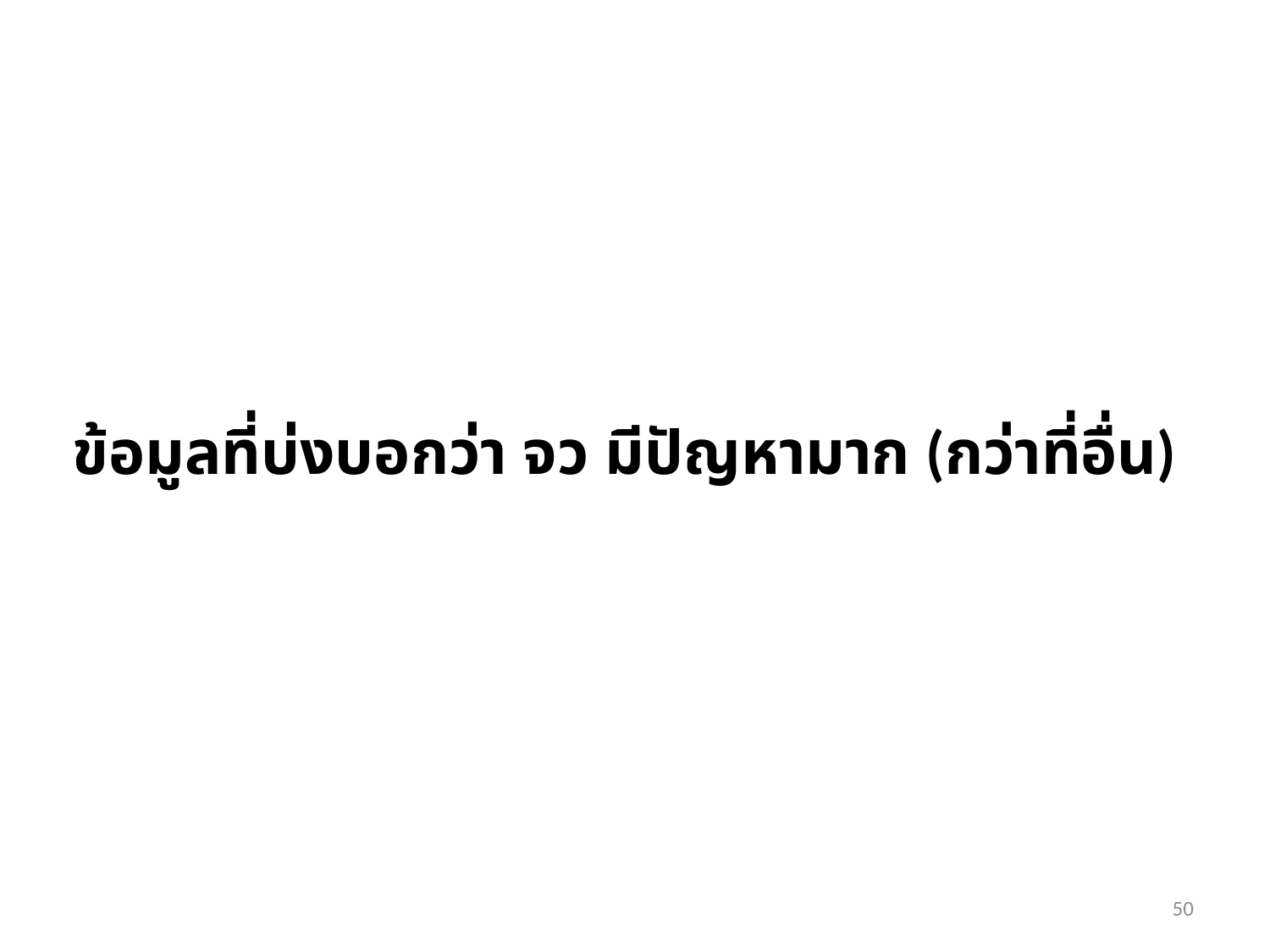

# ข้อมูลที่บ่งบอกว่า จว มีปัญหามาก (กว่าที่อื่น)
50